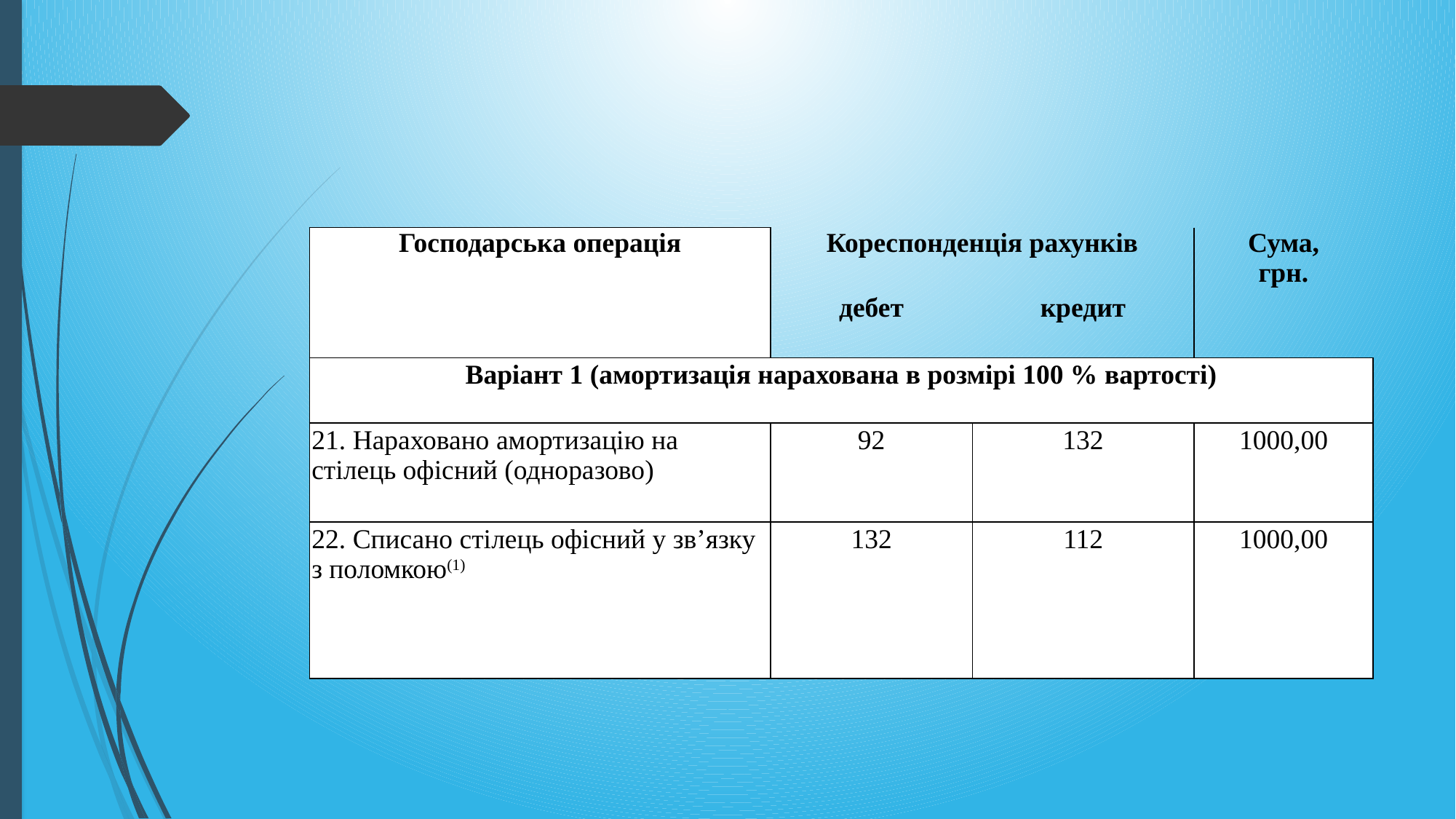

#
| Господарська операція | Кореспонденція рахунків |  | Сума, грн. |
| --- | --- | --- | --- |
|  | дебет | кредит |  |
| Варіант 1 (амортизація нарахована в розмірі 100 % вартості) |  |  |  |
| 21. Нараховано амортизацію на стілець офісний (одноразово) | 92 | 132 | 1000,00 |
| 22. Списано стілець офісний у зв’язку з поломкою(1) | 132 | 112 | 1000,00 |